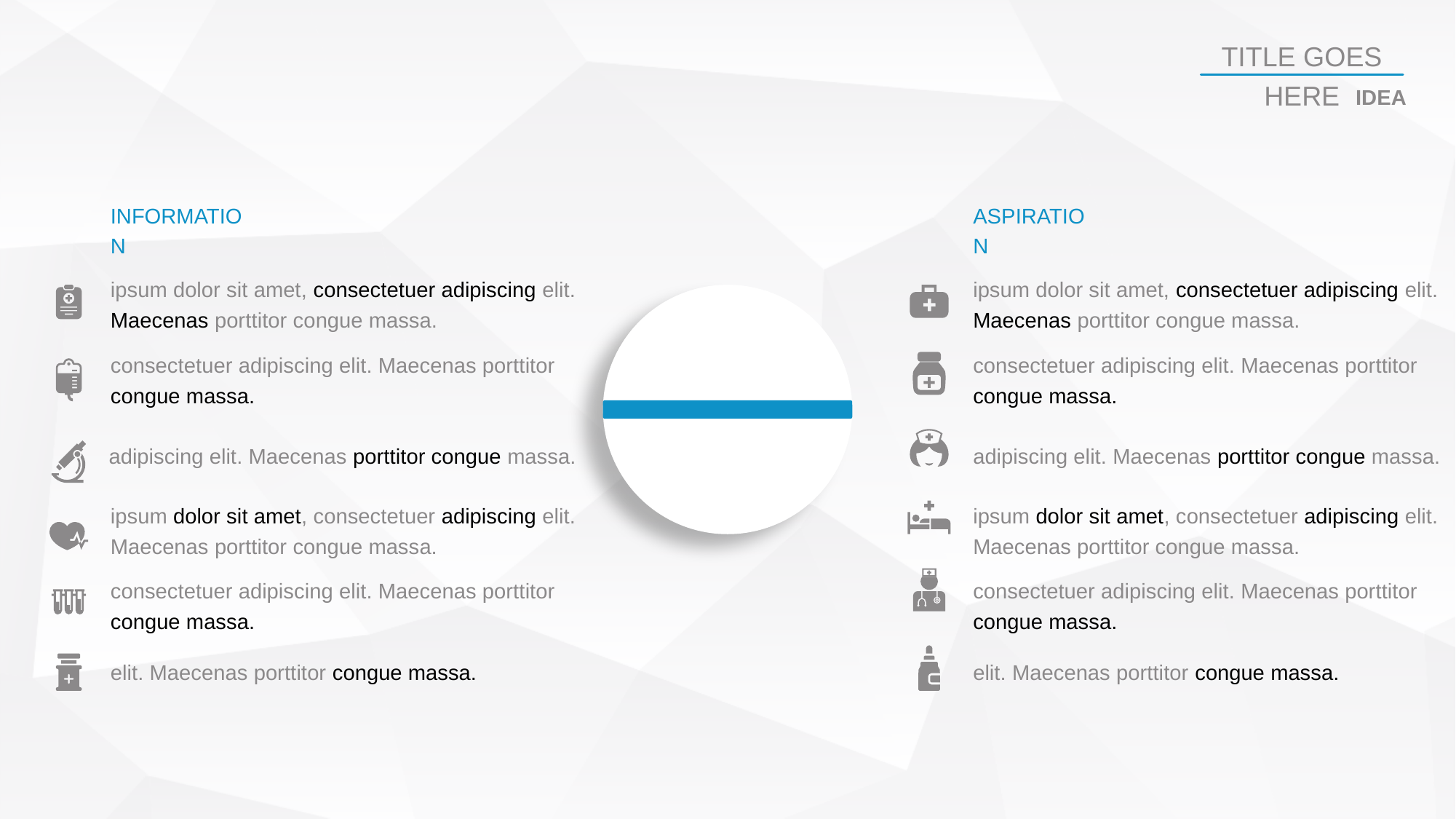

TITLE GOES HERE
IDEA
INFORMATION
ASPIRATION
ipsum dolor sit amet, consectetuer adipiscing elit. Maecenas porttitor congue massa.
ipsum dolor sit amet, consectetuer adipiscing elit. Maecenas porttitor congue massa.

consectetuer adipiscing elit. Maecenas porttitor congue massa.
consectetuer adipiscing elit. Maecenas porttitor congue massa.

adipiscing elit. Maecenas porttitor congue massa.
adipiscing elit. Maecenas porttitor congue massa.

ipsum dolor sit amet, consectetuer adipiscing elit. Maecenas porttitor congue massa.
ipsum dolor sit amet, consectetuer adipiscing elit. Maecenas porttitor congue massa.

consectetuer adipiscing elit. Maecenas porttitor congue massa.
consectetuer adipiscing elit. Maecenas porttitor congue massa.

elit. Maecenas porttitor congue massa.
elit. Maecenas porttitor congue massa.